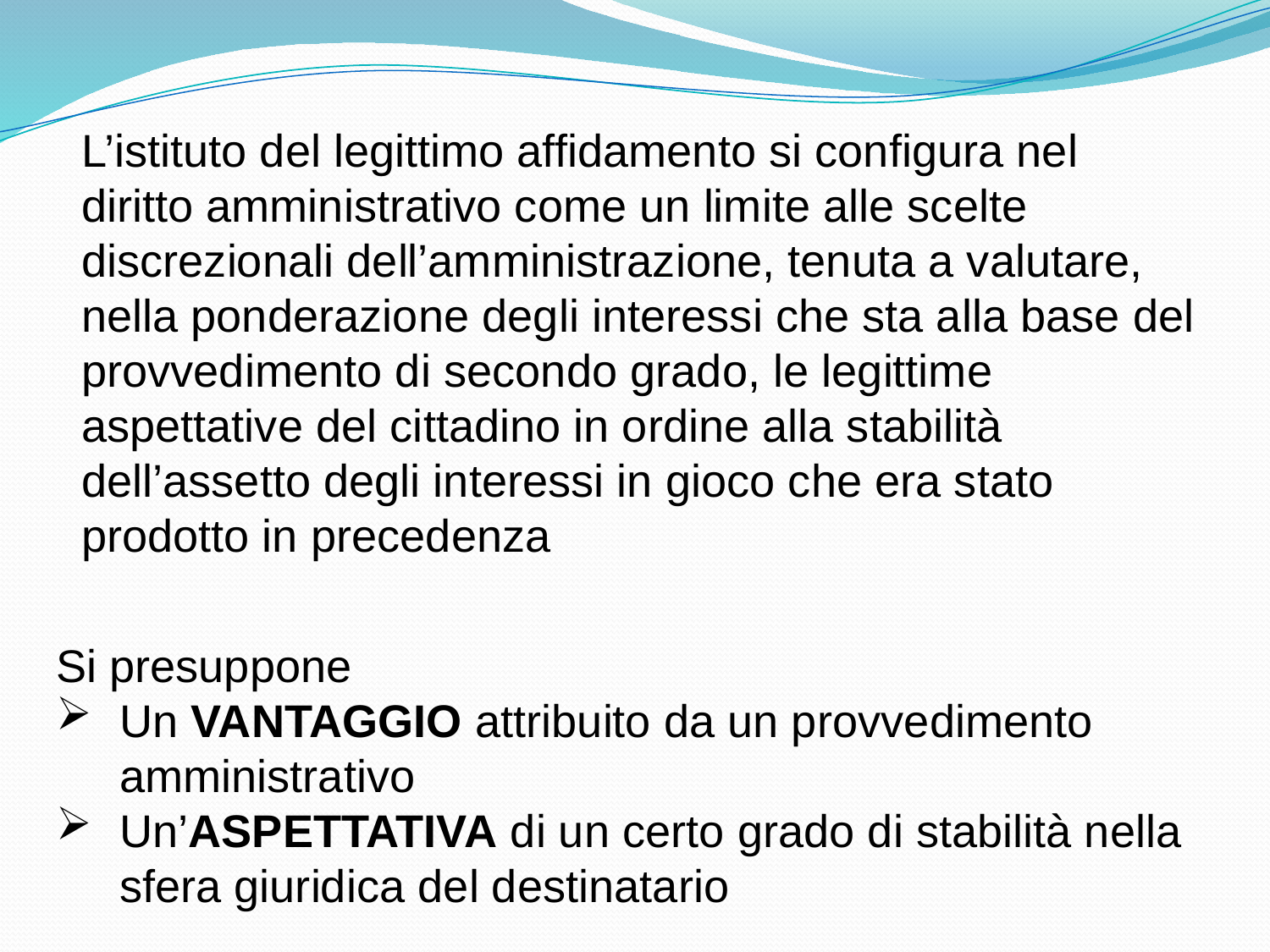

L’istituto del legittimo affidamento si configura nel diritto amministrativo come un limite alle scelte discrezionali dell’amministrazione, tenuta a valutare, nella ponderazione degli interessi che sta alla base del provvedimento di secondo grado, le legittime aspettative del cittadino in ordine alla stabilità dell’assetto degli interessi in gioco che era stato prodotto in precedenza
Si presuppone
Un VANTAGGIO attribuito da un provvedimento amministrativo
Un’ASPETTATIVA di un certo grado di stabilità nella sfera giuridica del destinatario